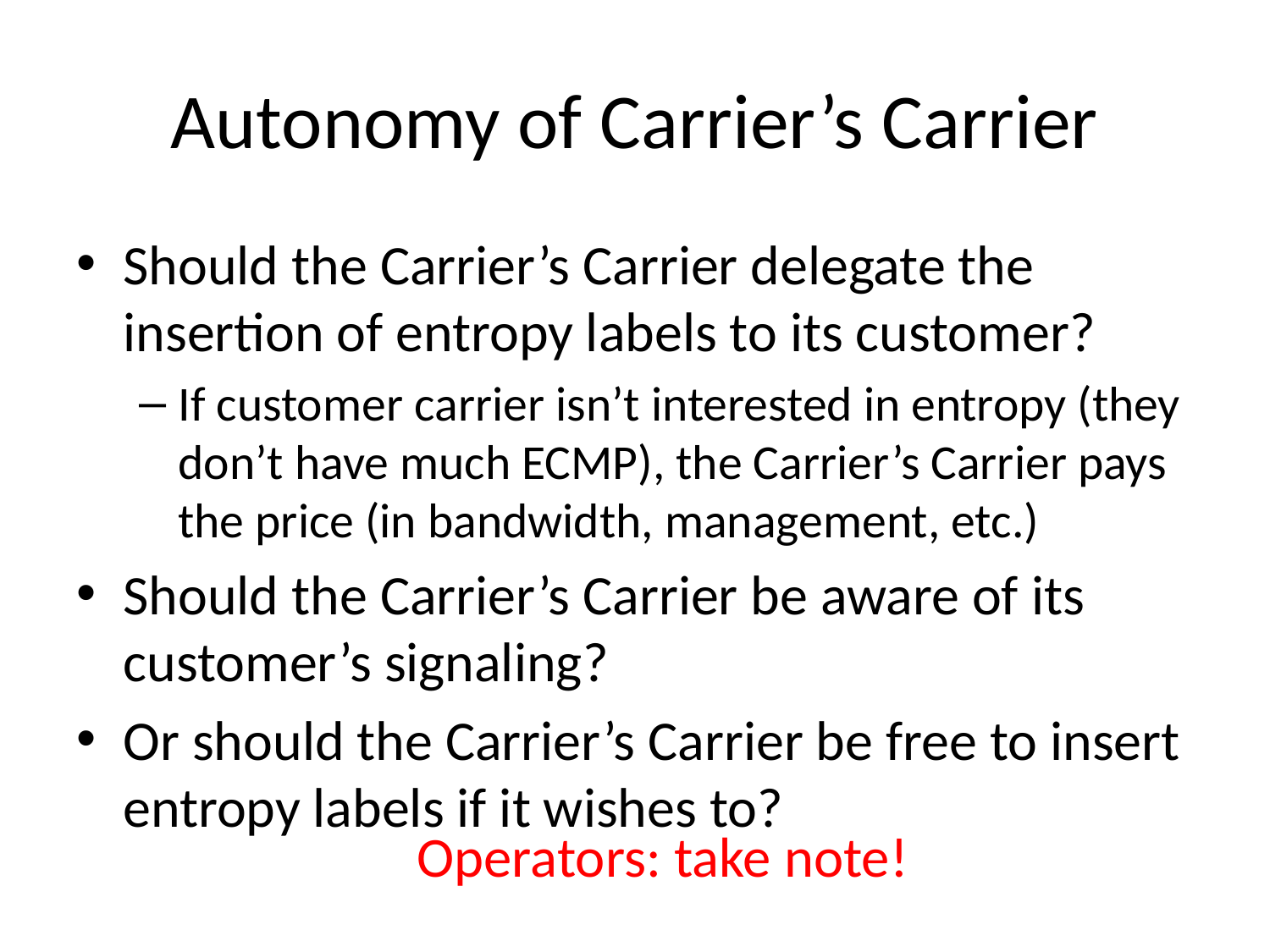

# Autonomy of Carrier’s Carrier
Should the Carrier’s Carrier delegate the insertion of entropy labels to its customer?
If customer carrier isn’t interested in entropy (they don’t have much ECMP), the Carrier’s Carrier pays the price (in bandwidth, management, etc.)
Should the Carrier’s Carrier be aware of its customer’s signaling?
Or should the Carrier’s Carrier be free to insert entropy labels if it wishes to?
Operators: take note!